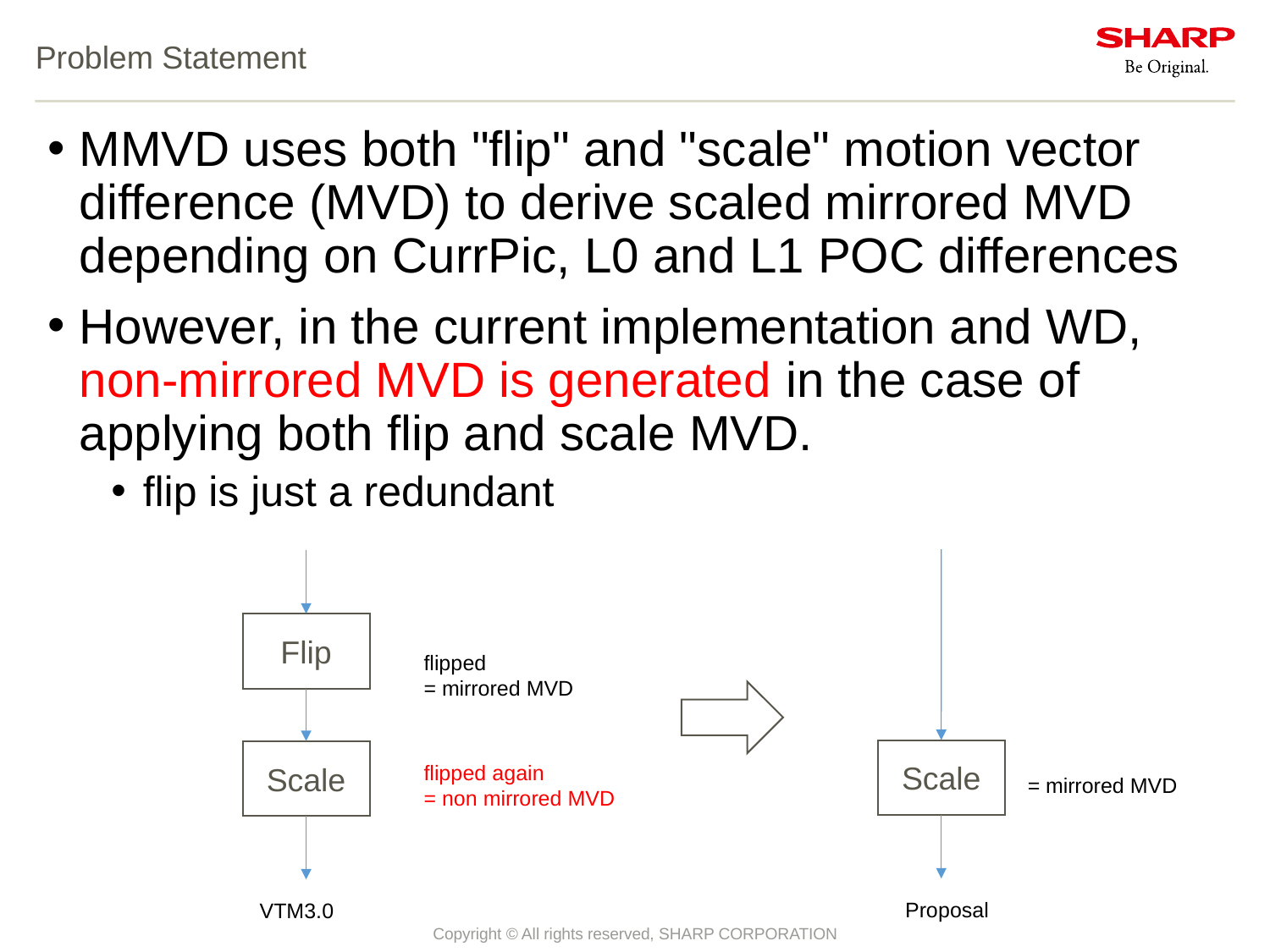

# Problem Statement
MMVD uses both "flip" and "scale" motion vector difference (MVD) to derive scaled mirrored MVD depending on CurrPic, L0 and L1 POC differences
However, in the current implementation and WD,
non-mirrored MVD is generated in the case of applying both flip and scale MVD.
flip is just a redundant
Flip
flipped
= mirrored MVD

Scale
Scale
flipped again
= non mirrored MVD
= mirrored MVD
Proposal
VTM3.0
Copyright © All rights reserved, SHARP CORPORATION